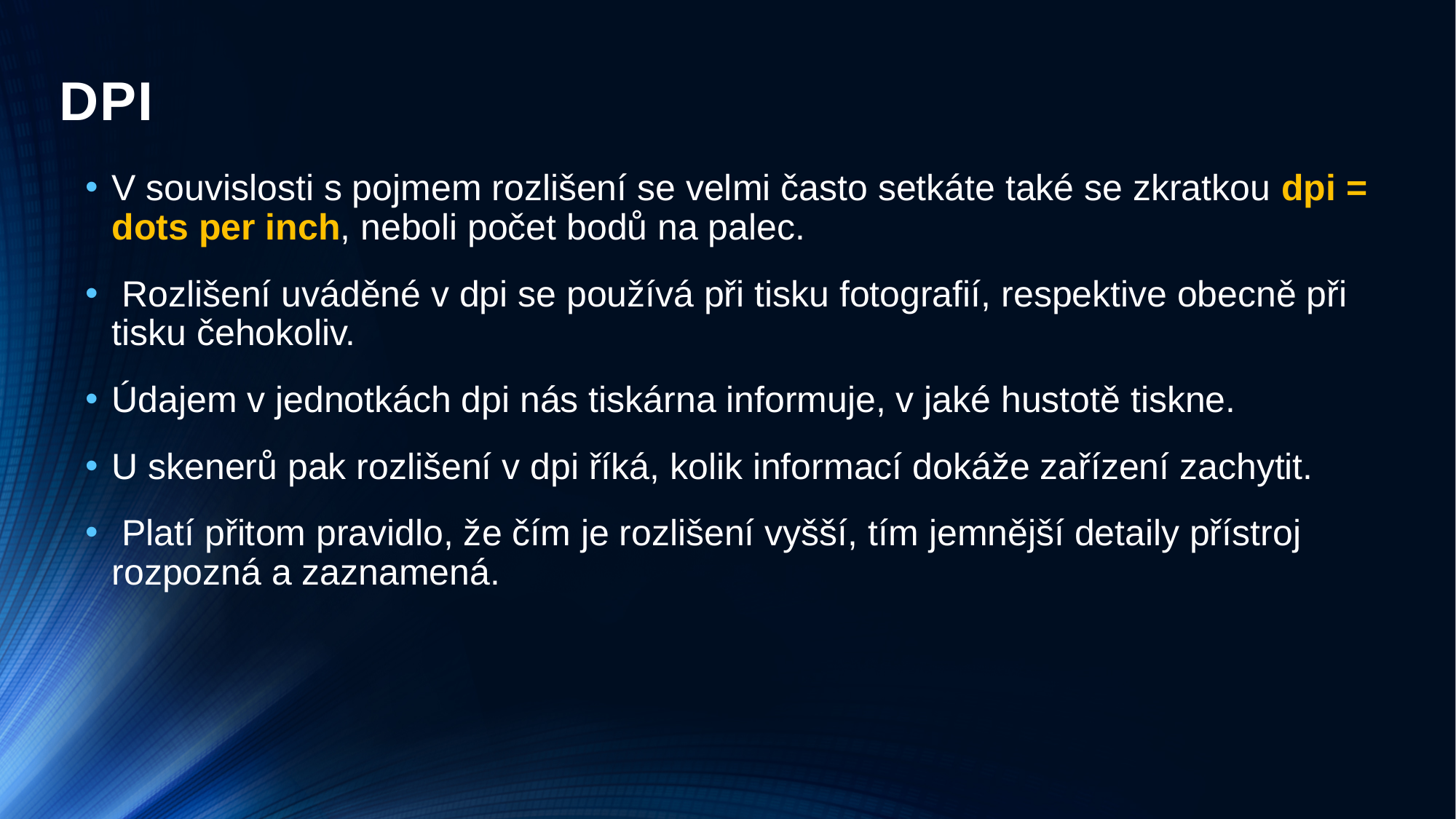

# DPI
V souvislosti s pojmem rozlišení se velmi často setkáte také se zkratkou dpi = dots per inch, neboli počet bodů na palec.
 Rozlišení uváděné v dpi se používá při tisku fotografií, respektive obecně při tisku čehokoliv.
Údajem v jednotkách dpi nás tiskárna informuje, v jaké hustotě tiskne.
U skenerů pak rozlišení v dpi říká, kolik informací dokáže zařízení zachytit.
 Platí přitom pravidlo, že čím je rozlišení vyšší, tím jemnější detaily přístroj rozpozná a zaznamená.